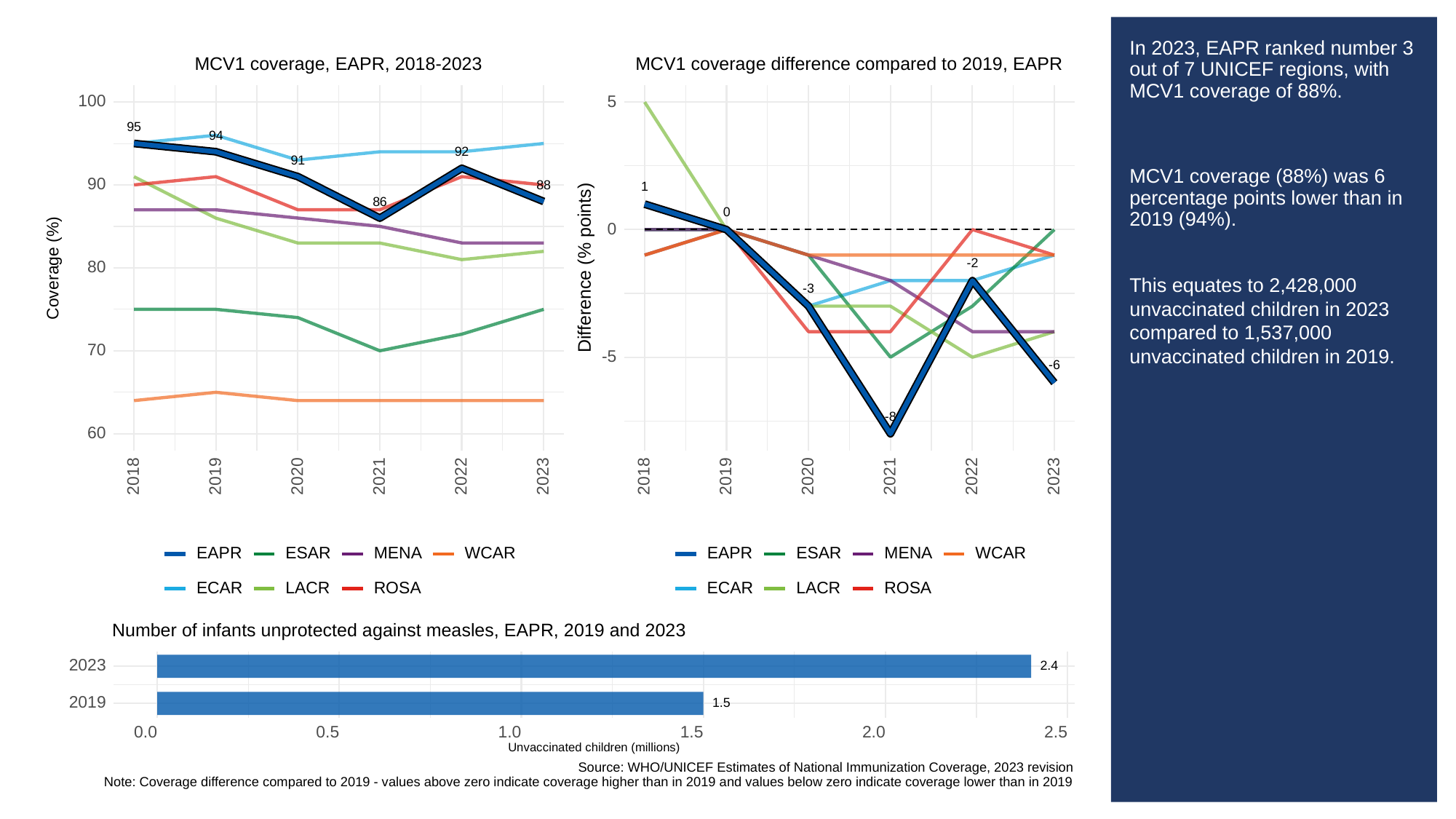

# In 2023, EAPR ranked number 3 out of 7 UNICEF regions, with MCV1 coverage of 88%.

MCV1 coverage (88%) was 6 percentage points lower than in 2019 (94%).

This equates to 2,428,000 unvaccinated children in 2023 compared to 1,537,000 unvaccinated children in 2019.

MCV1 coverage, EAPR, 2018-2023
MCV1 coverage difference compared to 2019, EAPR

100
5

95
94

92
91

90
88
1

86

0

0

-2
Difference (% points)
Coverage (%)
80

-3

70

-5

-6

-8

60

2023
2023
2018
2019
2020
2021
2022
2018
2019
2020
2021
2022
ESAR
WCAR
ESAR
WCAR
EAPR
MENA
EAPR
MENA

ROSA
ROSA
ECAR
LACR
ECAR
LACR

Number of infants unprotected against measles, EAPR, 2019 and 2023

2023
2.4

2019
1.5

0.0
0.5
1.0
1.5
2.0
2.5
Unvaccinated children (millions)
Source: WHO/UNICEF Estimates of National Immunization Coverage, 2023 revision
Note: Coverage difference compared to 2019 - values above zero indicate coverage higher than in 2019 and values below zero indicate coverage lower than in 2019